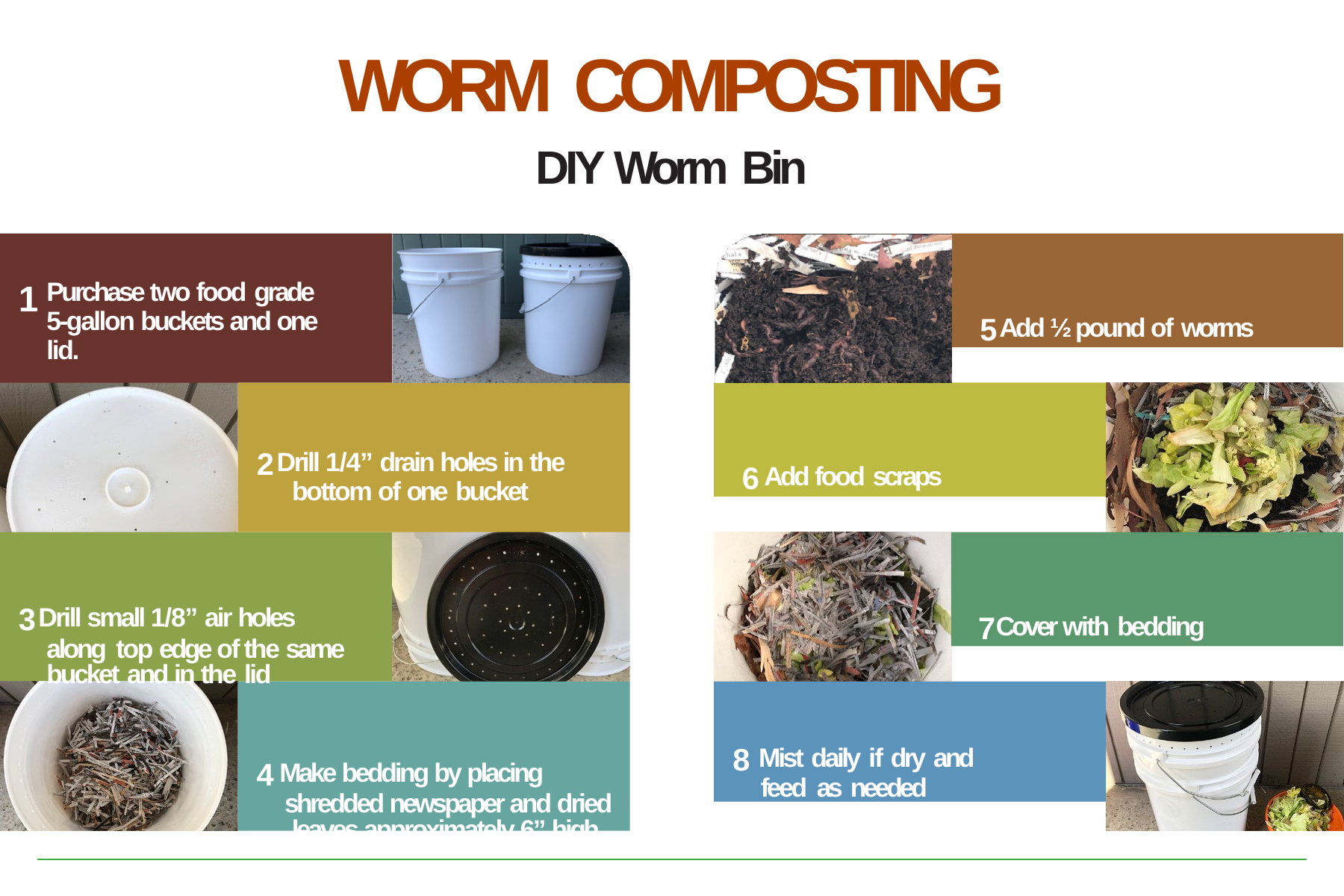

# WORM COMPOSTING
DIY Worm Bin

5 Add ½ pound of worms

1
Purchase two food grade
5-gallon buckets and one lid.

6 Add food scraps

2 Drill 1/4” drain holes in the  bottom of one bucket

3 Drill small 1/8” air holes along  top edge of the same bucket  and in the lid

4 Make bedding by placing  shredded newspaper and dried  leaves approximately 6” high in  bucket and mist with water

7 Cover with bedding

8 Mist daily if dry and feed  as needed